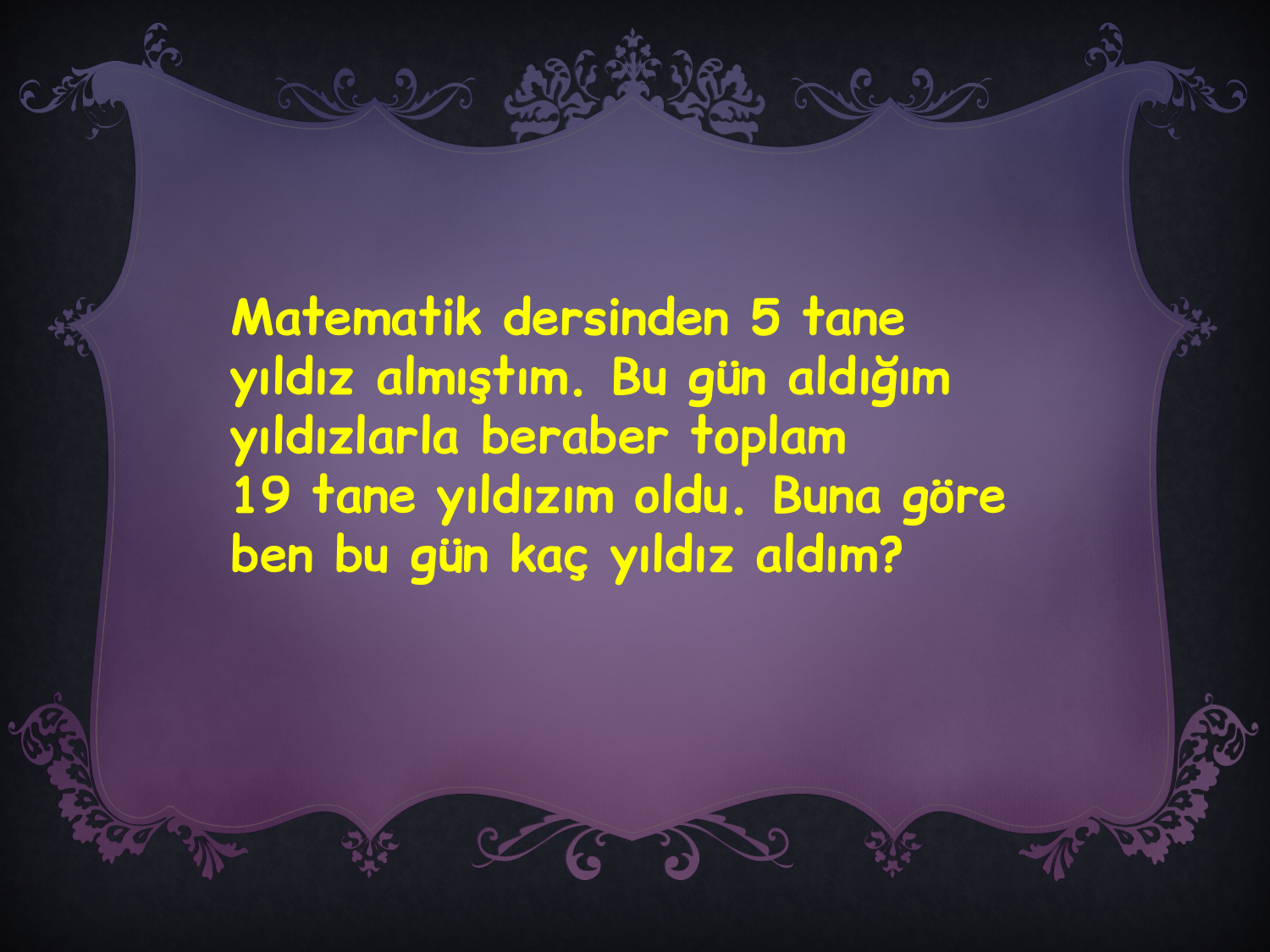

Matematik dersinden 5 tane yıldız almıştım. Bu gün aldığım yıldızlarla beraber toplam
19 tane yıldızım oldu. Buna göre ben bu gün kaç yıldız aldım?